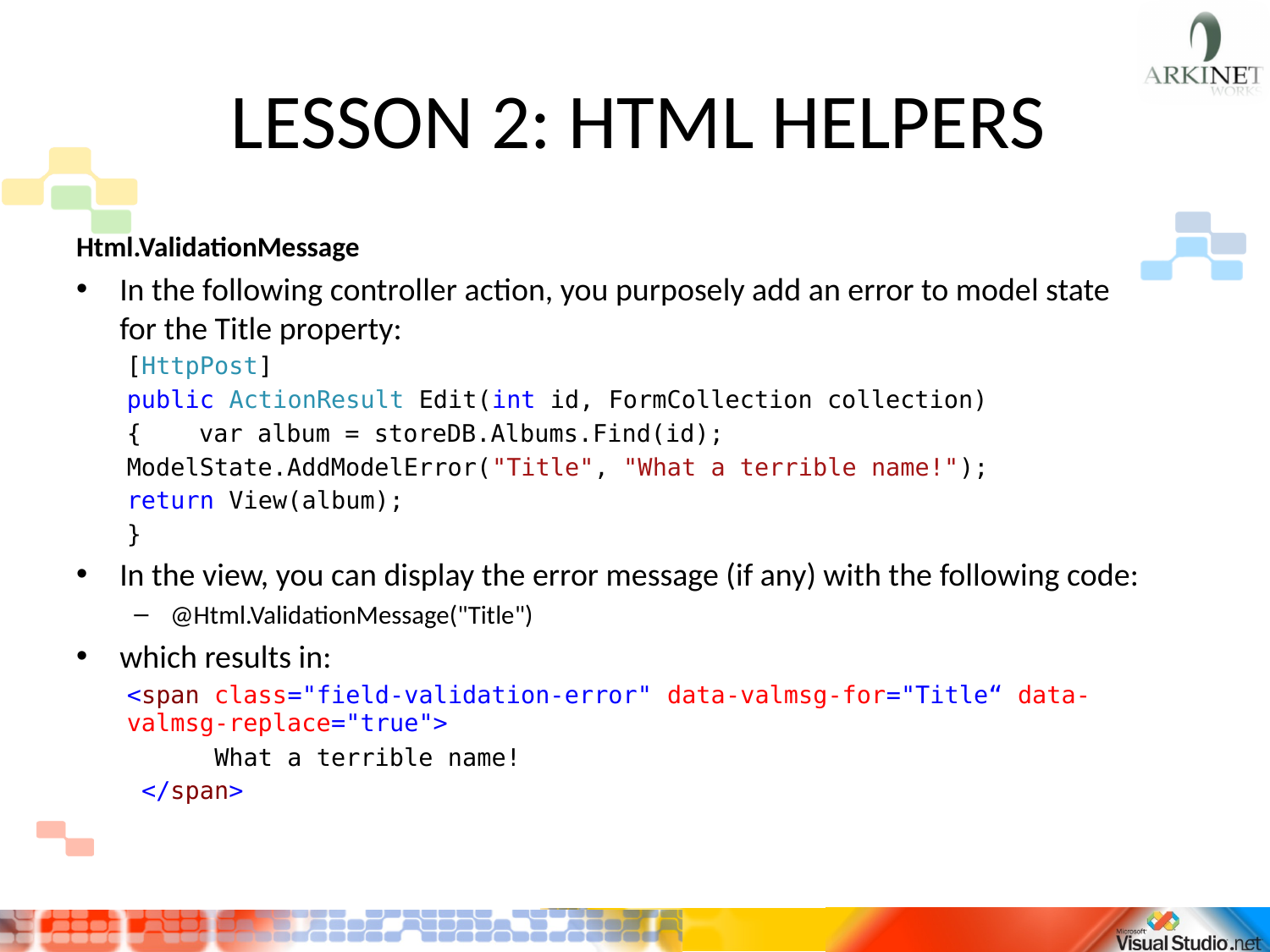

# LESSON 2: HTML HELPERS
Html.ValidationMessage
In the following controller action, you purposely add an error to model state for the Title property:
[HttpPost]
public ActionResult Edit(int id, FormCollection collection)
{ 	var album = storeDB.Albums.Find(id);
	ModelState.AddModelError("Title", "What a terrible name!");
	return View(album);
}
In the view, you can display the error message (if any) with the following code:
@Html.ValidationMessage("Title")
which results in:
<span class="field-validation-error" data-valmsg-for="Title“ data-valmsg-replace="true">
      What a terrible name!
 </span>